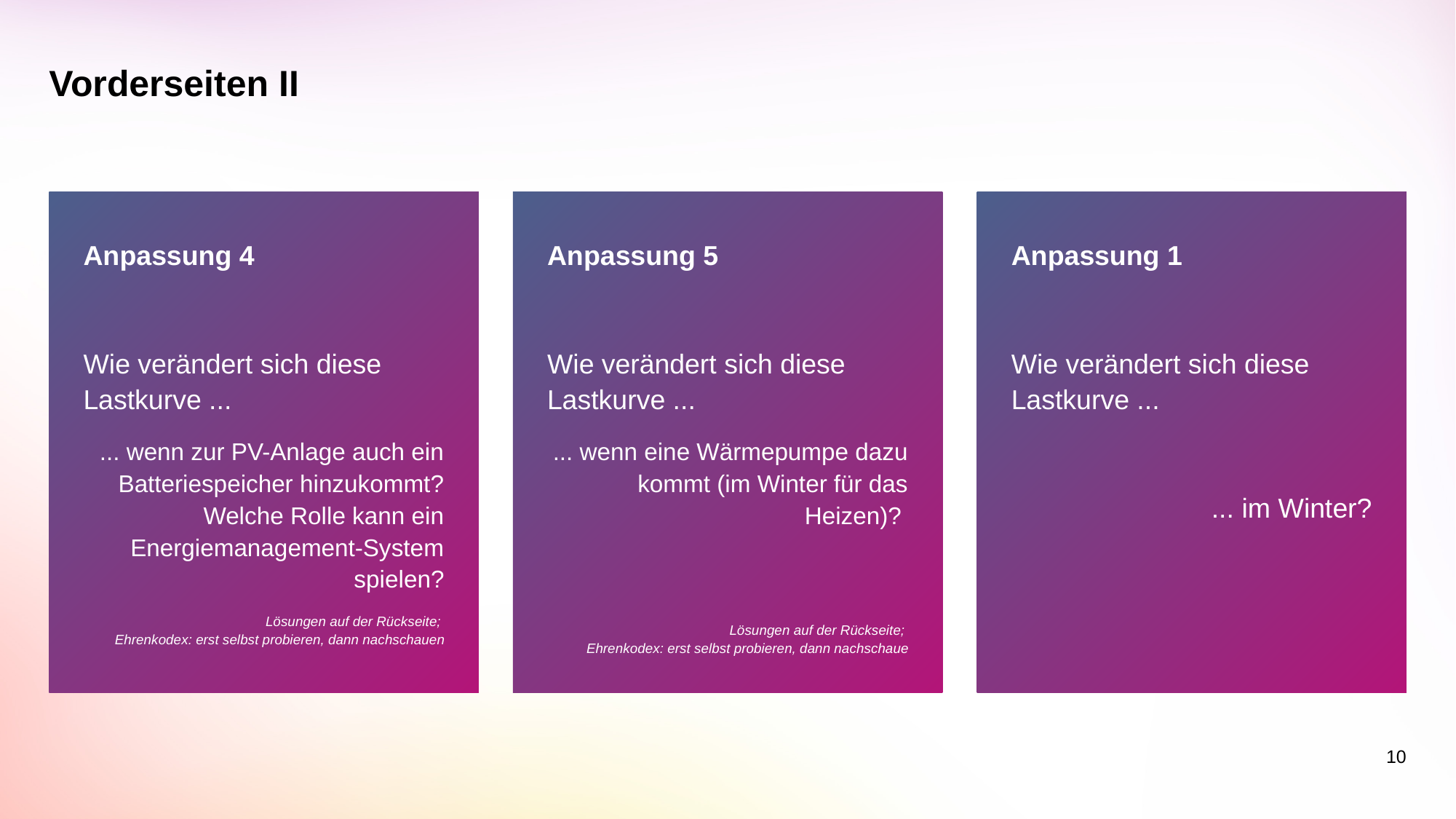

# Vorderseiten II
Anpassung 4

Wie verändert sich diese Lastkurve ...
... wenn zur PV-Anlage auch ein Batteriespeicher hinzukommt? Welche Rolle kann ein Energiemanagement-System spielen?
Lösungen auf der Rückseite;
Ehrenkodex: erst selbst probieren, dann nachschauen
Anpassung 5

Wie verändert sich diese Lastkurve ...
... wenn eine Wärmepumpe dazu kommt (im Winter für das Heizen)?

Lösungen auf der Rückseite;
Ehrenkodex: erst selbst probieren, dann nachschaue
Anpassung 1

Wie verändert sich diese Lastkurve ...

... im Winter?

10